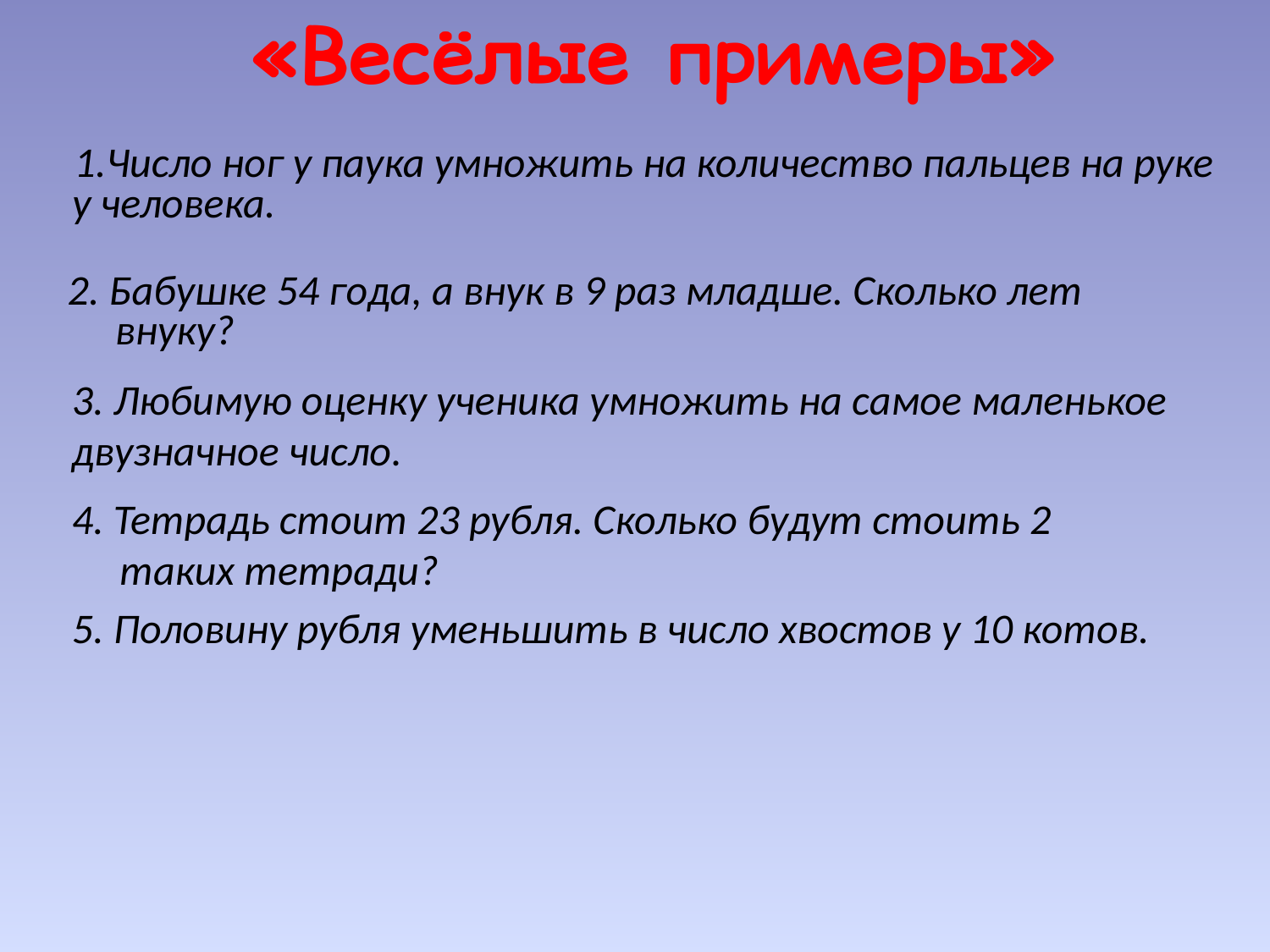

«Весёлые примеры»
Число ног у паука умножить на количество пальцев на руке у человека.

2. Бабушке 54 года, а внук в 9 раз младше. Сколько лет внуку?

3. Любимую оценку ученика умножить на самое маленькое двузначное число.
4. Тетрадь стоит 23 рубля. Сколько будут стоить 2 таких тетради?
5. Половину рубля уменьшить в число хвостов у 10 котов.